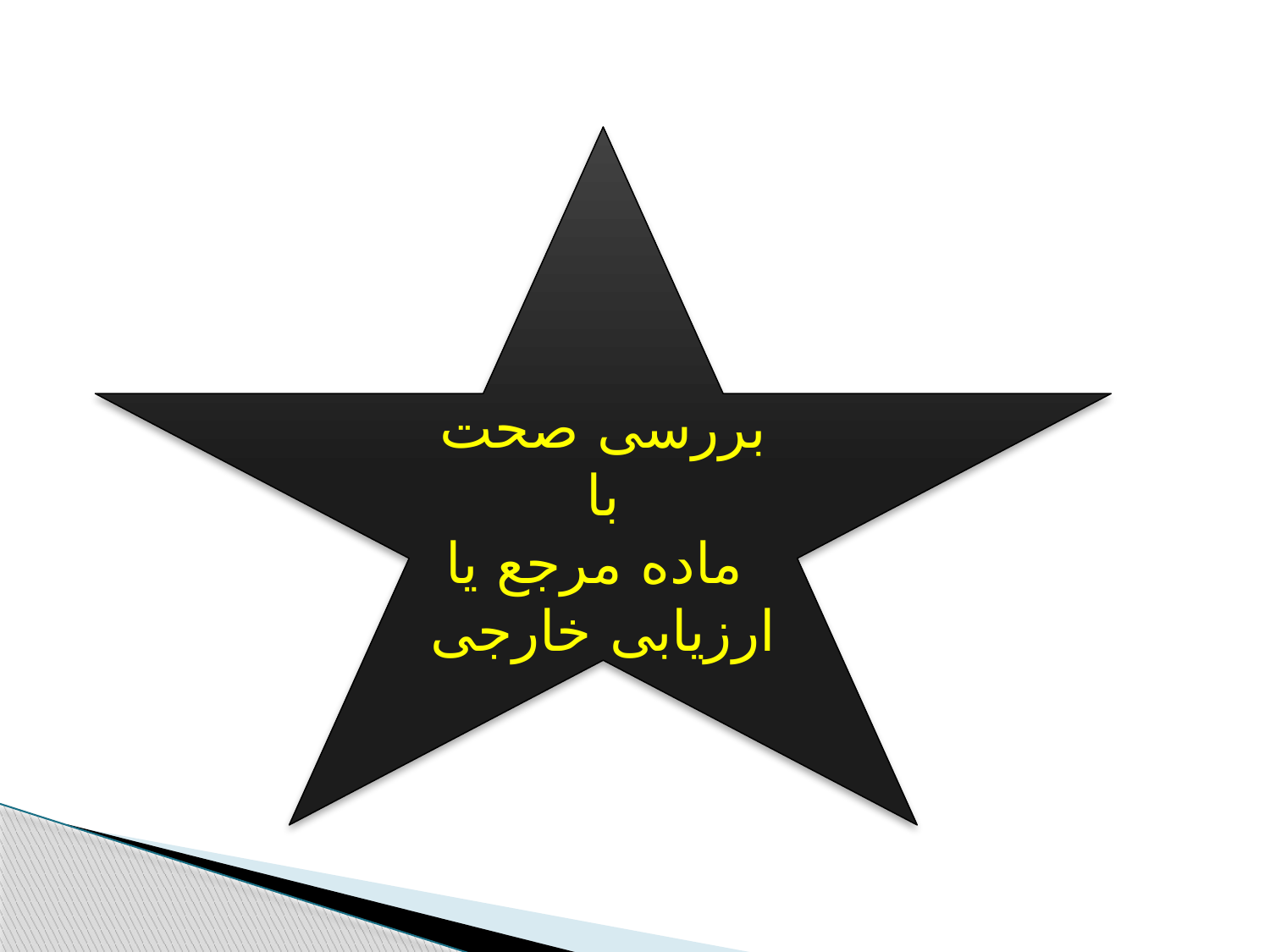

#
بررسی صحت با
ماده مرجع یا
ارزیابی خارجی